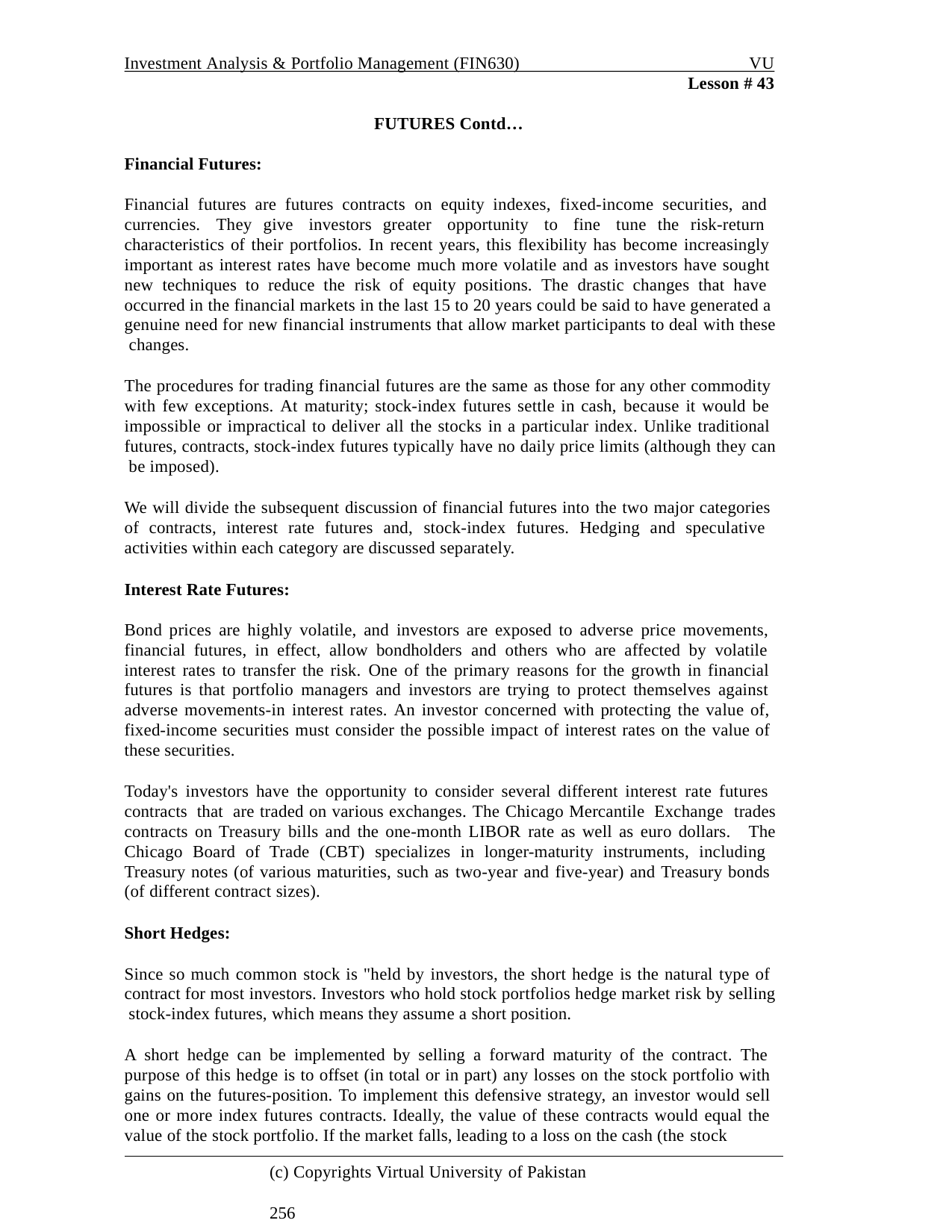

Investment Analysis & Portfolio Management (FIN630)
VU
Lesson # 43

FUTURES Contd…
Financial Futures:

Financial futures are futures contracts on equity indexes, fixed-income securities, and  currencies. They give investors greater opportunity to fine tune the risk-return  characteristics of their portfolios. In recent years, this flexibility has become increasingly  important as interest rates have become much more volatile and as investors have sought  new techniques to reduce the risk of equity positions. The drastic changes that have  occurred in the financial markets in the last 15 to 20 years could be said to have generated a  genuine need for new financial instruments that allow market participants to deal with these  changes.

The procedures for trading financial futures are the same as those for any other commodity  with few exceptions. At maturity; stock-index futures settle in cash, because it would be  impossible or impractical to deliver all the stocks in a particular index. Unlike traditional  futures, contracts, stock-index futures typically have no daily price limits (although they can  be imposed).

We will divide the subsequent discussion of financial futures into the two major categories  of contracts, interest rate futures and, stock-index futures. Hedging and speculative  activities within each category are discussed separately.

Interest Rate Futures:

Bond prices are highly volatile, and investors are exposed to adverse price movements,  financial futures, in effect, allow bondholders and others who are affected by volatile  interest rates to transfer the risk. One of the primary reasons for the growth in financial  futures is that portfolio managers and investors are trying to protect themselves against  adverse movements-in interest rates. An investor concerned with protecting the value of,  fixed-income securities must consider the possible impact of interest rates on the value of  these securities.

Today's investors have the opportunity to consider several different interest rate futures  contracts that are traded on various exchanges. The Chicago Mercantile Exchange  trades contracts on Treasury bills and the one-month LIBOR rate as well as euro dollars.  The Chicago Board of Trade (CBT) specializes in longer-maturity instruments, including  Treasury notes (of various maturities, such as two-year and five-year) and Treasury bonds  (of different contract sizes).

Short Hedges:

Since so much common stock is "held by investors, the short hedge is the natural type of  contract for most investors. Investors who hold stock portfolios hedge market risk by selling  stock-index futures, which means they assume a short position.

A short hedge can be implemented by selling a forward maturity of the contract. The  purpose of this hedge is to offset (in total or in part) any losses on the stock portfolio with  gains on the futures-position. To implement this defensive strategy, an investor would sell  one or more index futures contracts. Ideally, the value of these contracts would equal the  value of the stock portfolio. If the market falls, leading to a loss on the cash (the stock
(c) Copyrights Virtual University of Pakistan	256